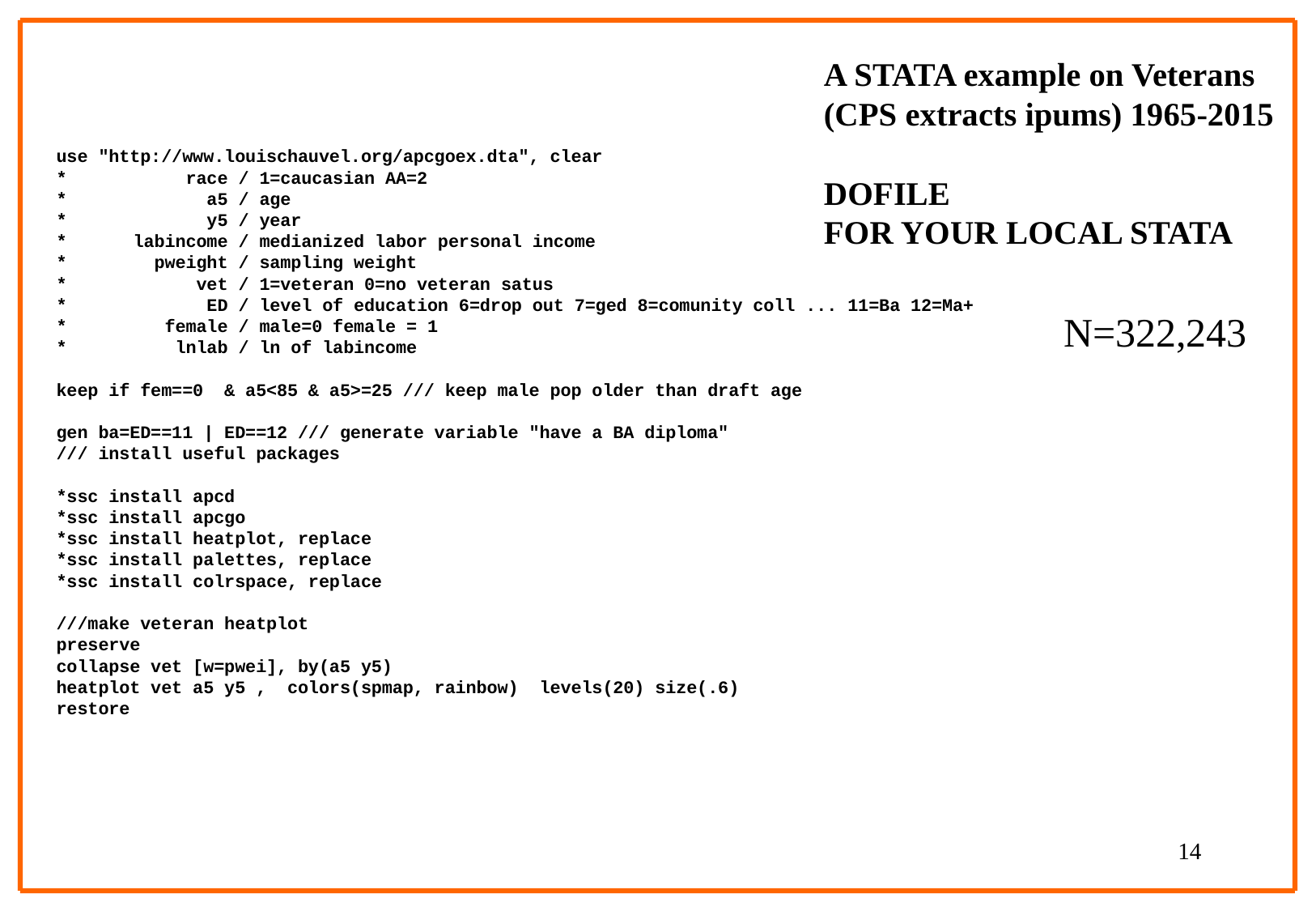

A STATA example on Veterans
(CPS extracts ipums) 1965-2015

DOFILE
FOR YOUR LOCAL STATA
use "http://www.louischauvel.org/apcgoex.dta", clear
*	        race / 1=caucasian AA=2
*	          a5 / age
*	          y5 / year
*	   labincome / medianized labor personal income
*	     pweight / sampling weight
*	         vet / 1=veteran 0=no veteran satus
*	          ED / level of education 6=drop out 7=ged 8=comunity coll ... 11=Ba 12=Ma+
*	      female / male=0 female = 1
*	       lnlab / ln of labincome

keep if fem==0  & a5<85 & a5>=25 /// keep male pop older than draft age

gen ba=ED==11 | ED==12 /// generate variable "have a BA diploma"
/// install useful packages

*ssc install apcd
*ssc install apcgo
*ssc install heatplot, replace
*ssc install palettes, replace
*ssc install colrspace, replace

///make veteran heatplot
preserve
collapse vet [w=pwei], by(a5 y5)
heatplot vet a5 y5 ,  colors(spmap, rainbow)  levels(20) size(.6)
restore

N=322,243
14